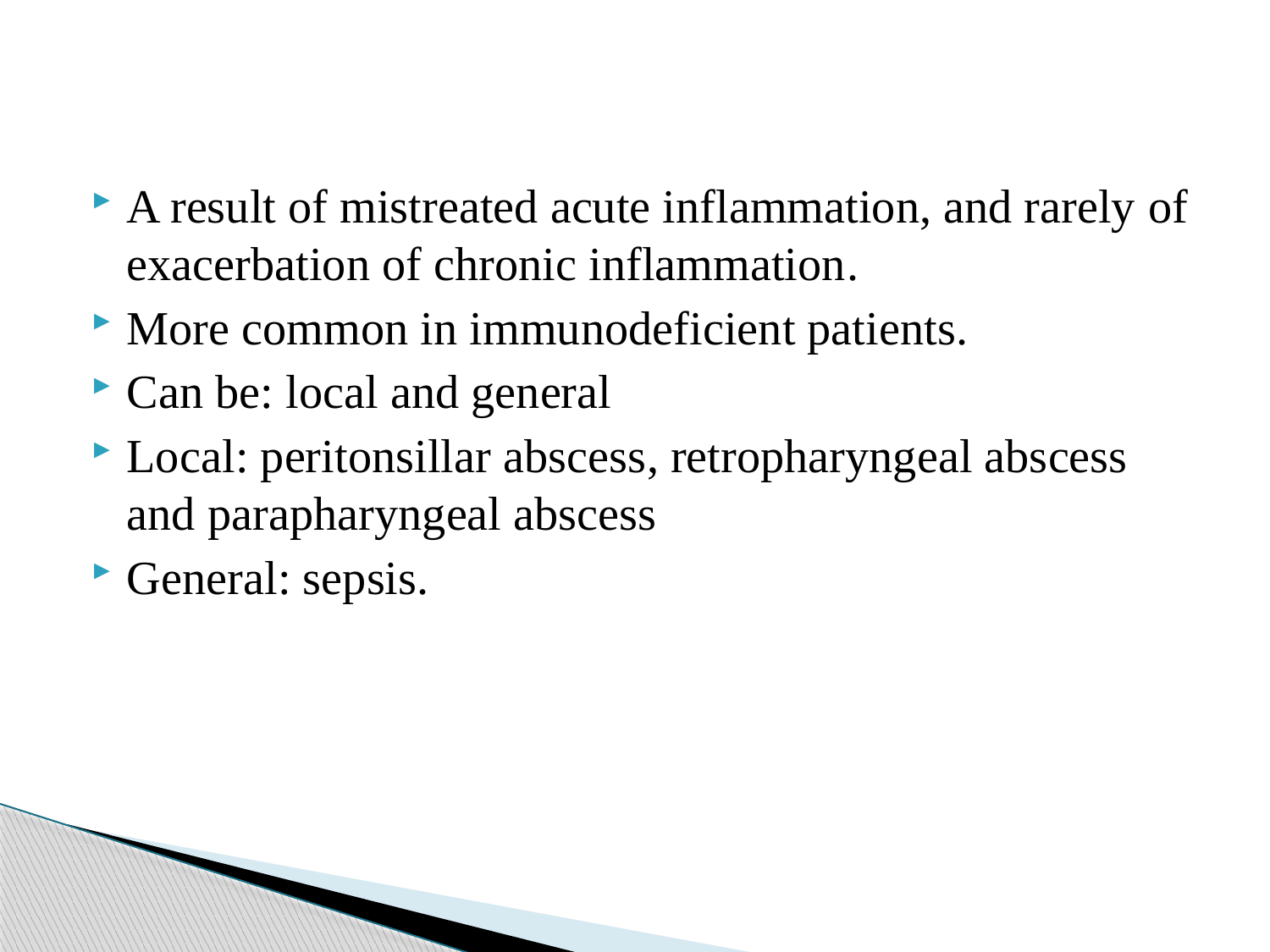

A result of mistreated acute inflammation, and rarely of exacerbation of chronic inflammation.
More common in immunodeficient patients.
Can be: local and general
Local: peritonsillar abscess, retropharyngeal abscess and parapharyngeal abscess
General: sepsis.